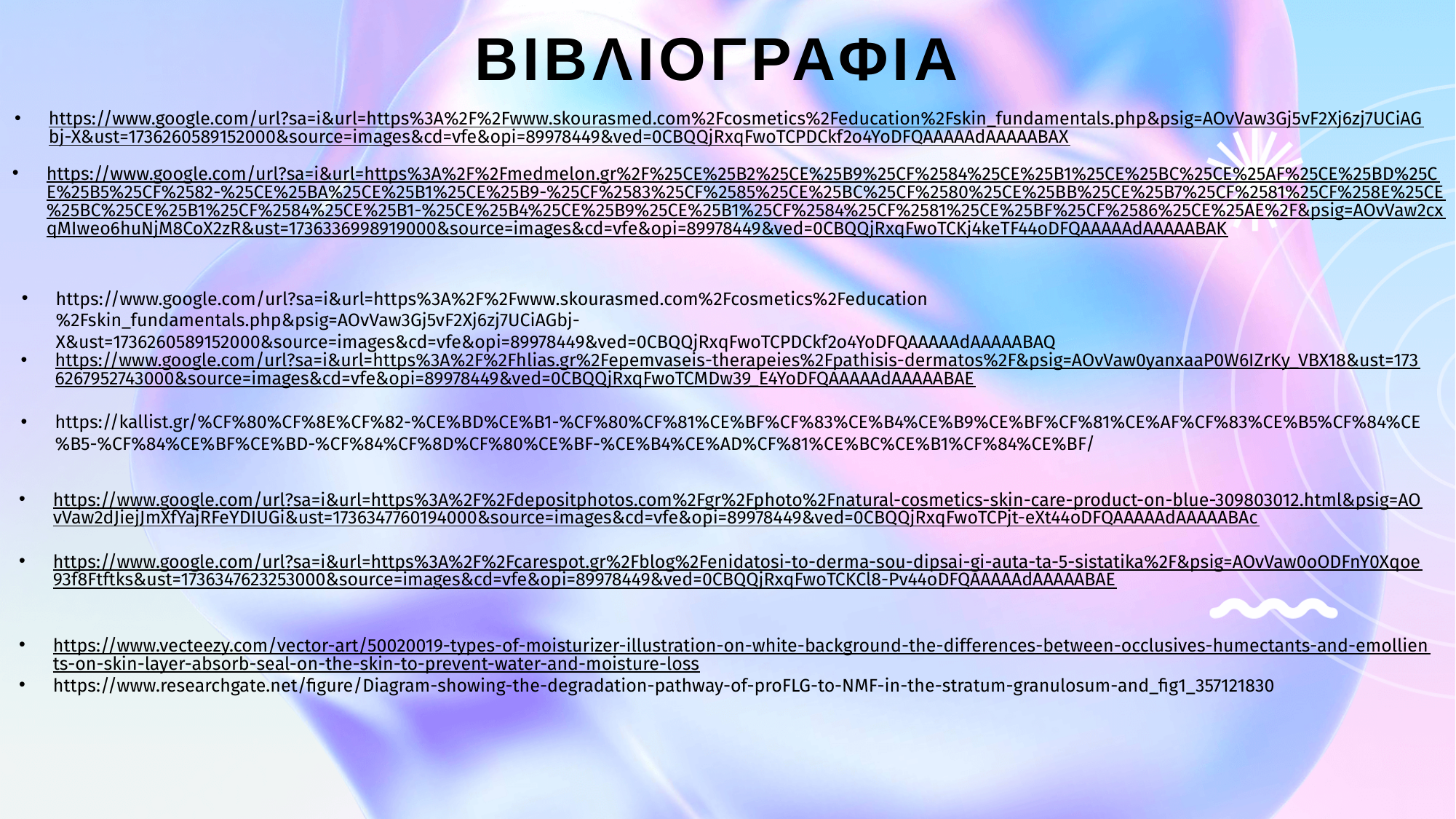

BIBΛIΟΓΡΑΦΙΑ
https://www.google.com/url?sa=i&url=https%3A%2F%2Fwww.skourasmed.com%2Fcosmetics%2Feducation%2Fskin_fundamentals.php&psig=AOvVaw3Gj5vF2Xj6zj7UCiAGbj-X&ust=1736260589152000&source=images&cd=vfe&opi=89978449&ved=0CBQQjRxqFwoTCPDCkf2o4YoDFQAAAAAdAAAAABAX
https://www.google.com/url?sa=i&url=https%3A%2F%2Fmedmelon.gr%2F%25CE%25B2%25CE%25B9%25CF%2584%25CE%25B1%25CE%25BC%25CE%25AF%25CE%25BD%25CE%25B5%25CF%2582-%25CE%25BA%25CE%25B1%25CE%25B9-%25CF%2583%25CF%2585%25CE%25BC%25CF%2580%25CE%25BB%25CE%25B7%25CF%2581%25CF%258E%25CE%25BC%25CE%25B1%25CF%2584%25CE%25B1-%25CE%25B4%25CE%25B9%25CE%25B1%25CF%2584%25CF%2581%25CE%25BF%25CF%2586%25CE%25AE%2F&psig=AOvVaw2cxqMIweo6huNjM8CoX2zR&ust=1736336998919000&source=images&cd=vfe&opi=89978449&ved=0CBQQjRxqFwoTCKj4keTF44oDFQAAAAAdAAAAABAK
https://www.google.com/url?sa=i&url=https%3A%2F%2Fwww.skourasmed.com%2Fcosmetics%2Feducation%2Fskin_fundamentals.php&psig=AOvVaw3Gj5vF2Xj6zj7UCiAGbj-X&ust=1736260589152000&source=images&cd=vfe&opi=89978449&ved=0CBQQjRxqFwoTCPDCkf2o4YoDFQAAAAAdAAAAABAQ
https://www.google.com/url?sa=i&url=https%3A%2F%2Fhlias.gr%2Fepemvaseis-therapeies%2Fpathisis-dermatos%2F&psig=AOvVaw0yanxaaP0W6IZrKy_VBX18&ust=1736267952743000&source=images&cd=vfe&opi=89978449&ved=0CBQQjRxqFwoTCMDw39_E4YoDFQAAAAAdAAAAABAE
https://kallist.gr/%CF%80%CF%8E%CF%82-%CE%BD%CE%B1-%CF%80%CF%81%CE%BF%CF%83%CE%B4%CE%B9%CE%BF%CF%81%CE%AF%CF%83%CE%B5%CF%84%CE%B5-%CF%84%CE%BF%CE%BD-%CF%84%CF%8D%CF%80%CE%BF-%CE%B4%CE%AD%CF%81%CE%BC%CE%B1%CF%84%CE%BF/
https://www.google.com/url?sa=i&url=https%3A%2F%2Fdepositphotos.com%2Fgr%2Fphoto%2Fnatural-cosmetics-skin-care-product-on-blue-309803012.html&psig=AOvVaw2dJiejJmXfYajRFeYDIUGi&ust=1736347760194000&source=images&cd=vfe&opi=89978449&ved=0CBQQjRxqFwoTCPjt-eXt44oDFQAAAAAdAAAAABAc
https://www.google.com/url?sa=i&url=https%3A%2F%2Fcarespot.gr%2Fblog%2Fenidatosi-to-derma-sou-dipsai-gi-auta-ta-5-sistatika%2F&psig=AOvVaw0oODFnY0Xqoe93f8Ftftks&ust=1736347623253000&source=images&cd=vfe&opi=89978449&ved=0CBQQjRxqFwoTCKCl8-Pv44oDFQAAAAAdAAAAABAE

https://www.vecteezy.com/vector-art/50020019-types-of-moisturizer-illustration-on-white-background-the-differences-between-occlusives-humectants-and-emollients-on-skin-layer-absorb-seal-on-the-skin-to-prevent-water-and-moisture-loss
https://www.researchgate.net/figure/Diagram-showing-the-degradation-pathway-of-proFLG-to-NMF-in-the-stratum-granulosum-and_fig1_357121830